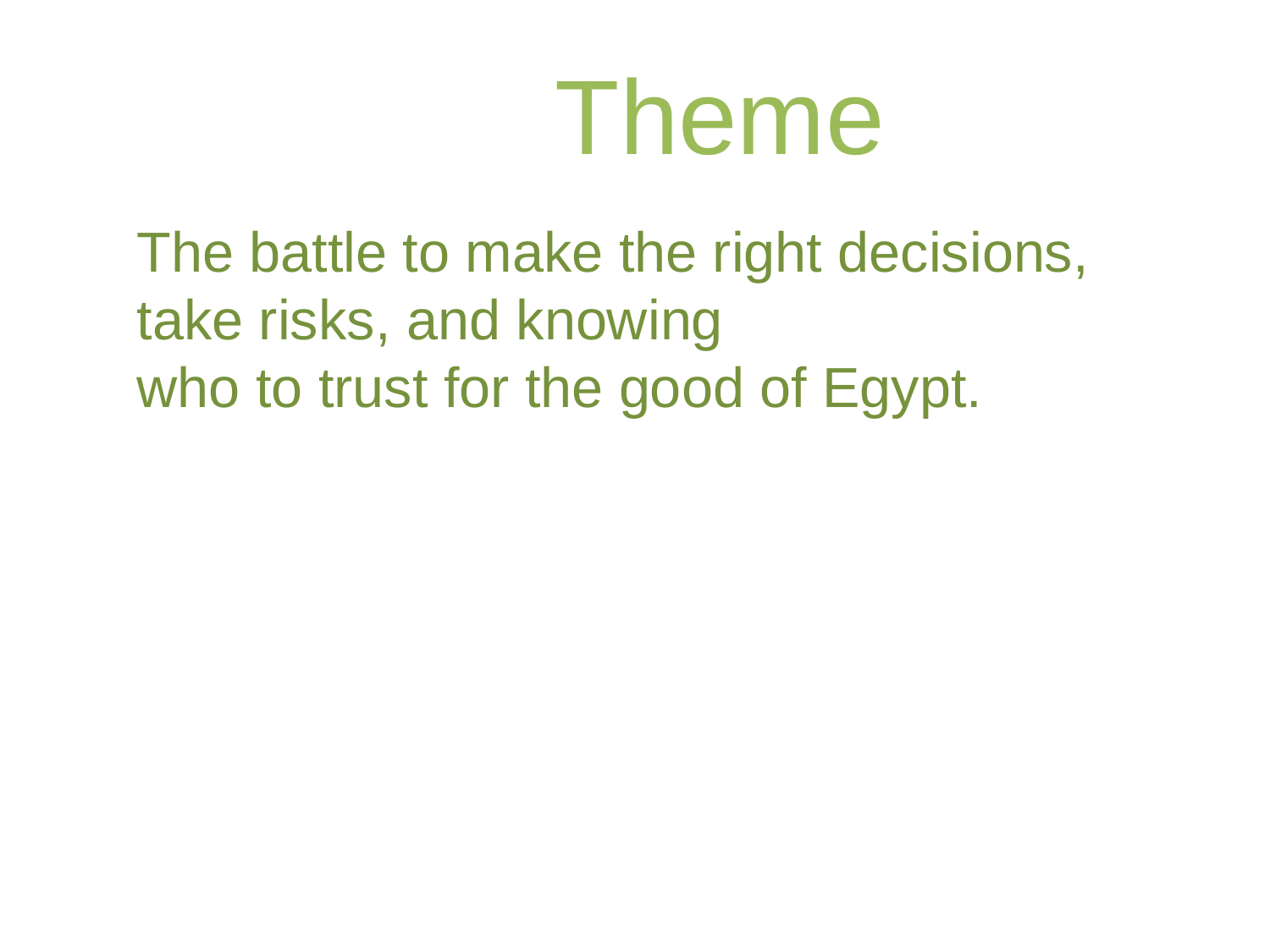

Theme
The battle to make the right decisions, take risks, and knowing
who to trust for the good of Egypt.